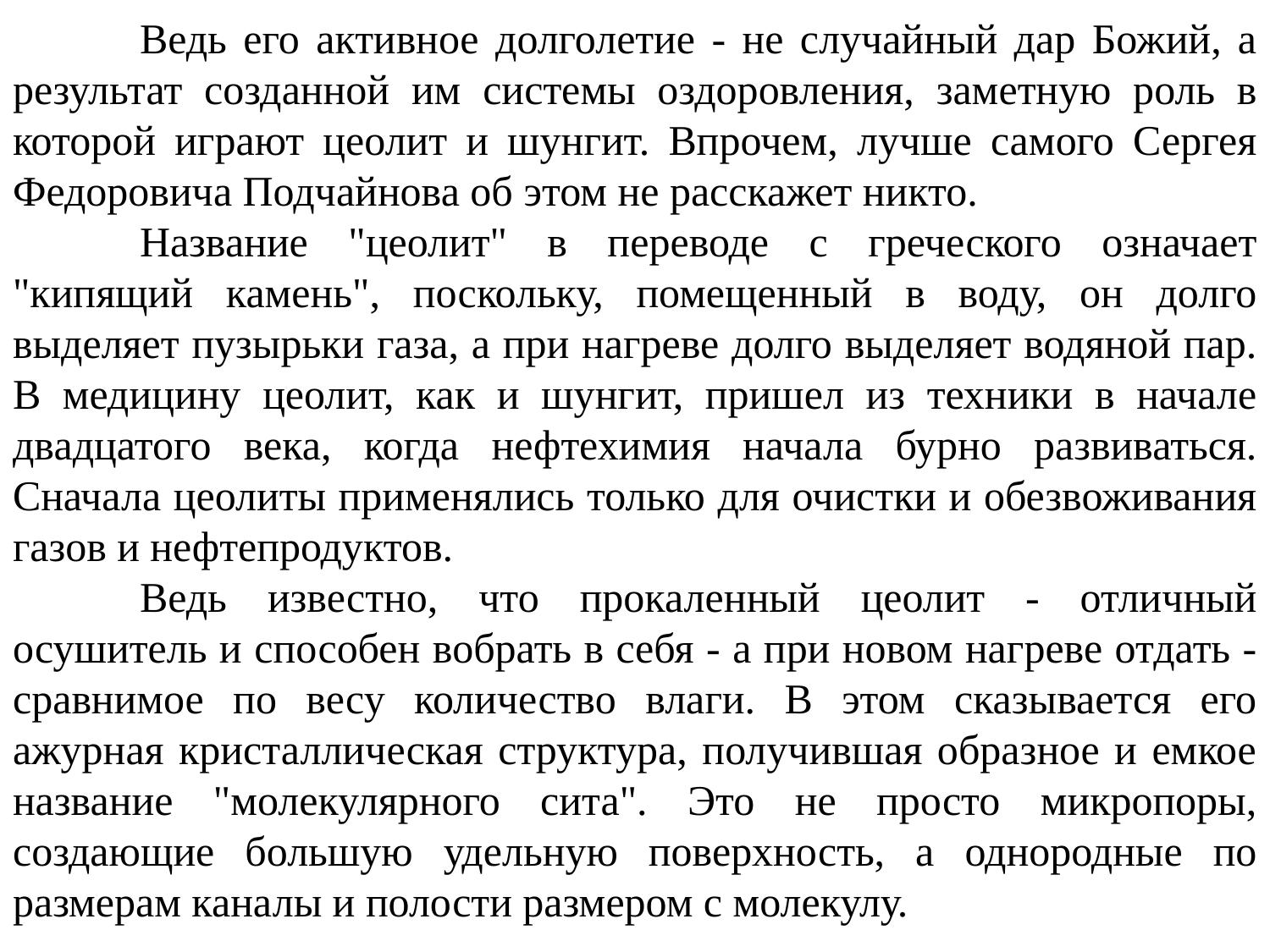

Ведь его активное долголетие - не случайный дар Божий, а результат созданной им системы оздоровления, заметную роль в которой играют цеолит и шунгит. Впрочем, лучше самого Сергея Федоровича Подчайнова об этом не расскажет никто.
	Название "цеолит" в переводе с греческого означает "кипящий камень", поскольку, помещенный в воду, он долго выделяет пузырьки газа, а при нагреве долго выделяет водяной пар. В медицину цеолит, как и шунгит, пришел из техники в начале двадцатого века, когда нефтехимия начала бурно развиваться. Сначала цеолиты применялись только для очистки и обезвоживания газов и нефтепродуктов.
	Ведь известно, что прокаленный цеолит - отличный осушитель и способен вобрать в себя - а при новом нагреве отдать - сравнимое по весу количество влаги. В этом сказывается его ажурная кристаллическая структура, получившая образное и емкое название "молекулярного сита". Это не просто микропоры, создающие большую удельную поверхность, а однородные по размерам каналы и полости размером с молекулу.